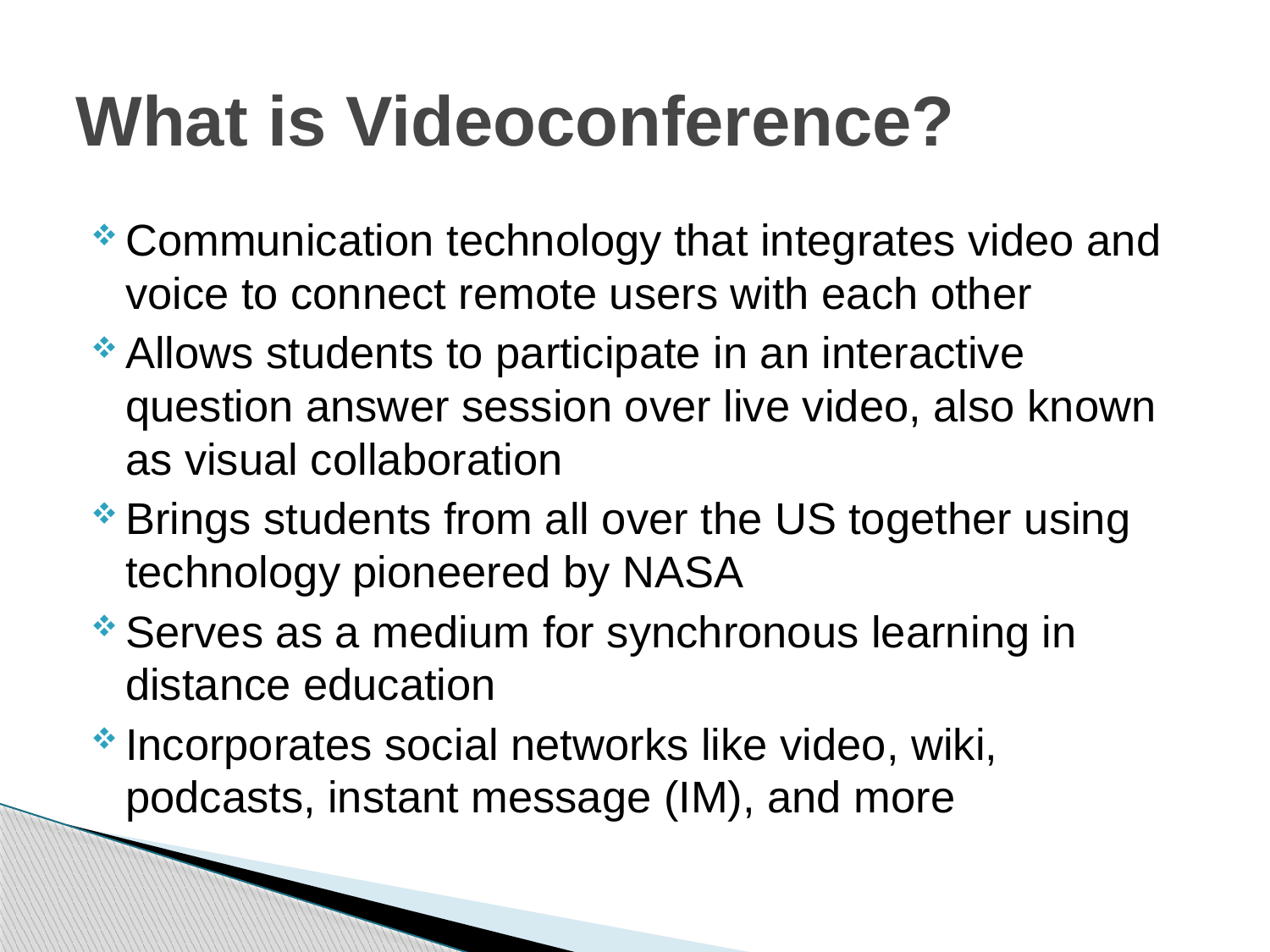

# What is Videoconference?
Communication technology that integrates video and voice to connect remote users with each other
Allows students to participate in an interactive question answer session over live video, also known as visual collaboration
Brings students from all over the US together using technology pioneered by NASA
Serves as a medium for synchronous learning in distance education
Incorporates social networks like video, wiki, podcasts, instant message (IM), and more